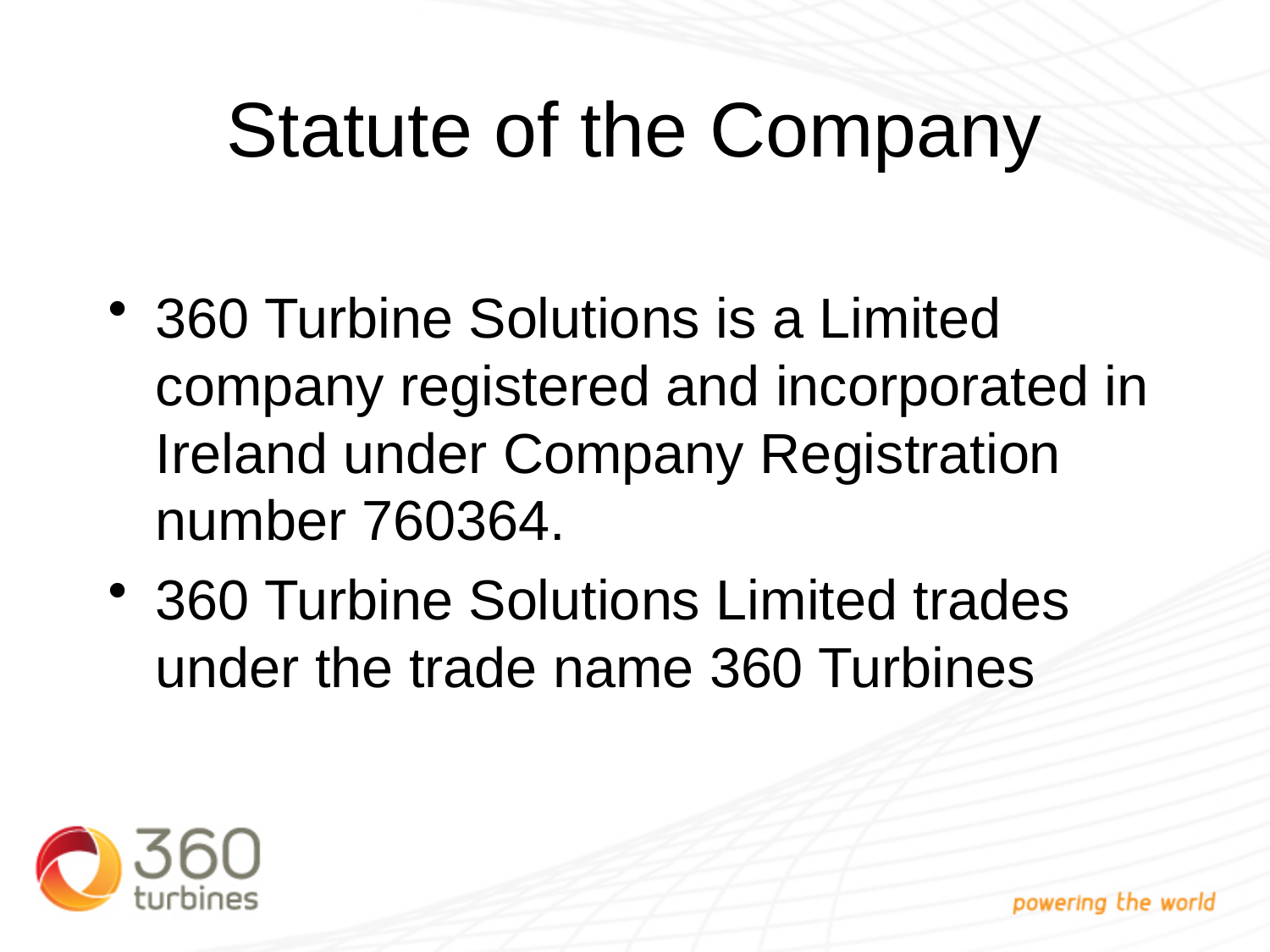

# Statute of the Company
360 Turbine Solutions is a Limited company registered and incorporated in Ireland under Company Registration number 760364.
360 Turbine Solutions Limited trades under the trade name 360 Turbines